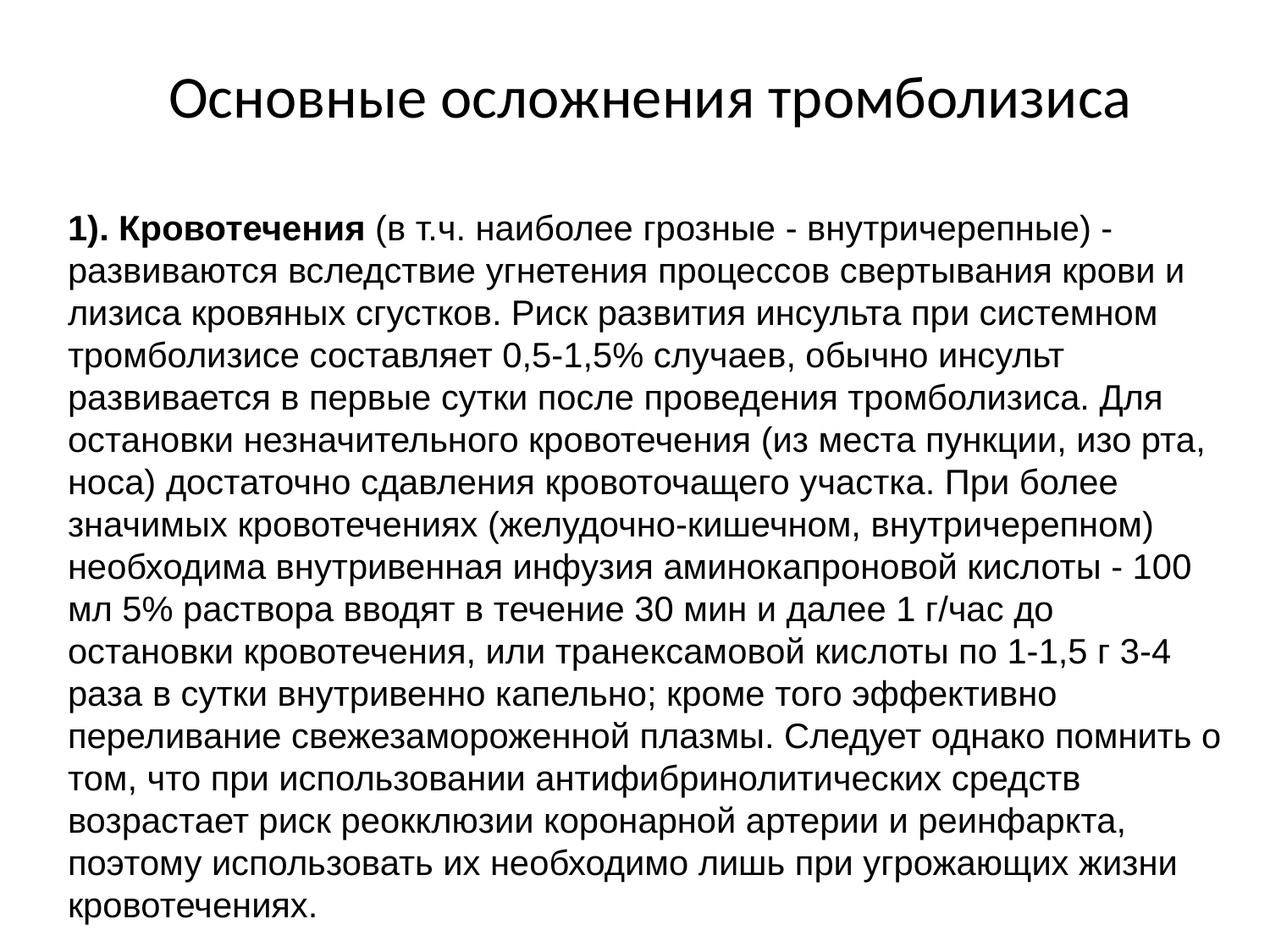

# Основные осложнения тромболизиса

1). Кровотечения (в т.ч. наиболее грозные - внутричерепные) -  развиваются вследствие угнетения процессов свертывания крови и лизиса кровяных сгустков. Риск развития инсульта при системном тромболизисе составляет 0,5-1,5% случаев, обычно инсульт развивается в первые сутки после проведения тромболизиса. Для остановки незначительного кровотечения (из места пункции, изо рта, носа) достаточно сдавления кровоточащего участка. При более значимых кровотечениях (желудочно-кишечном, внутричерепном) необходима внутривенная инфузия аминокапроновой кислоты - 100 мл 5% раствора вводят в течение 30 мин и далее 1 г/час до остановки кровотечения, или транексамовой кислоты по 1-1,5 г 3-4 раза в сутки внутривенно капельно; кроме того эффективно переливание свежеза­мороженной плазмы. Следует однако помнить о том, что при использовании антифибринолитических средств возрастает риск реокклюзии коронарной артерии и реинфаркта, поэтому использовать их необходимо лишь при угрожающих жизни кровотечениях.